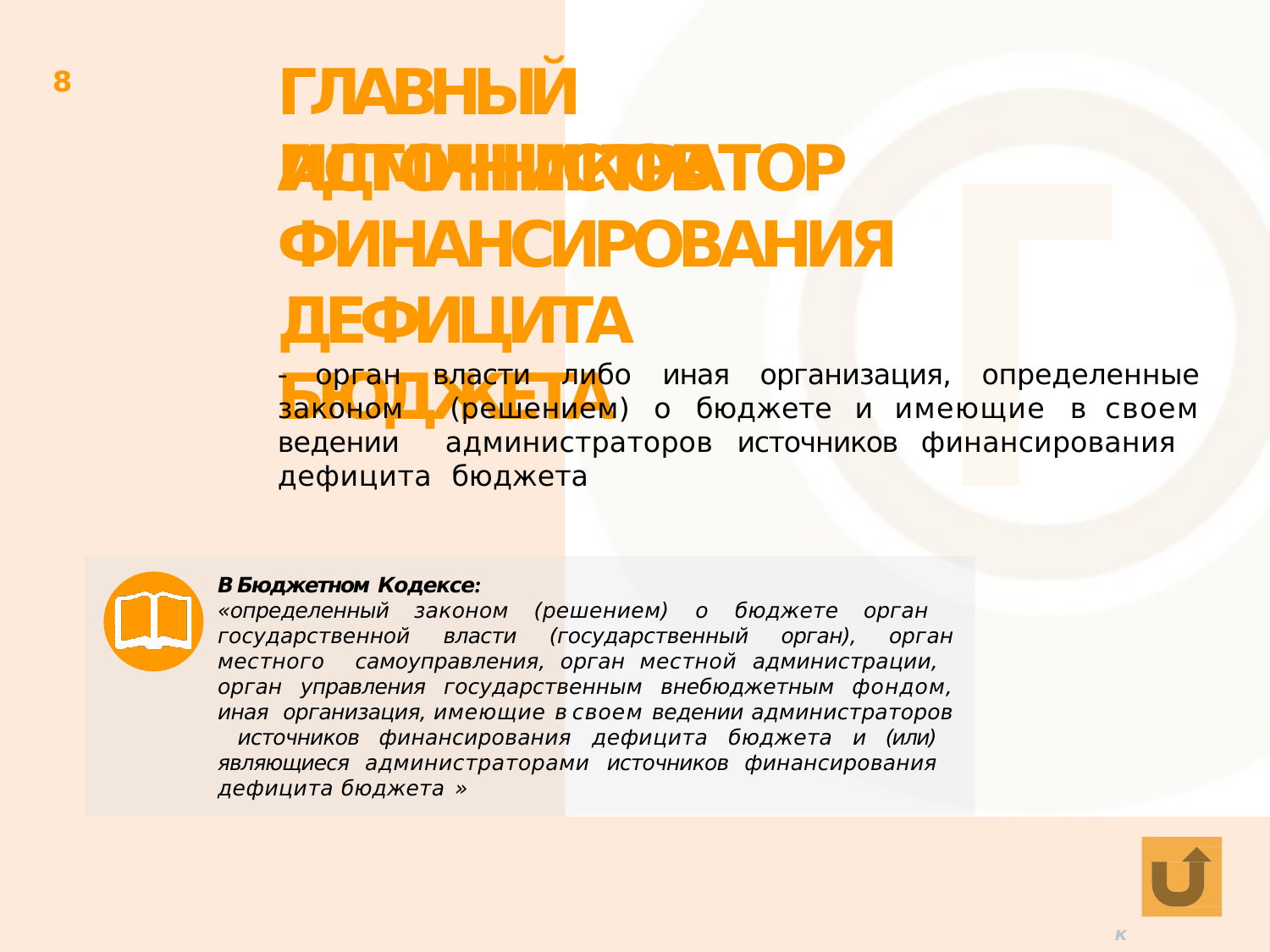

# ГЛАВНЫЙ АДМИНИСТРАТОР
8
ИСТОЧНИКОВ
ФИНАНСИРОВАНИЯ  ДЕФИЦИТА БЮДЖЕТА

- орган власти либо иная организация, определенные законом  (решением) о бюджете и имеющие в своем ведении  администраторов источников финансирования  дефицита  бюджета

В Бюджетном Кодексе:
«определенный законом (решением) о бюджете орган  государственной власти (государственный орган), орган местного  самоуправления, орган местной администрации,  орган управления государственным внебюджетным фондом, иная  организация, имеющие в своем ведении администраторов  источников финансирования дефицита бюджета и (или)  являющиеся администраторами источников финансирования  дефицита бюджета »

к содержанию